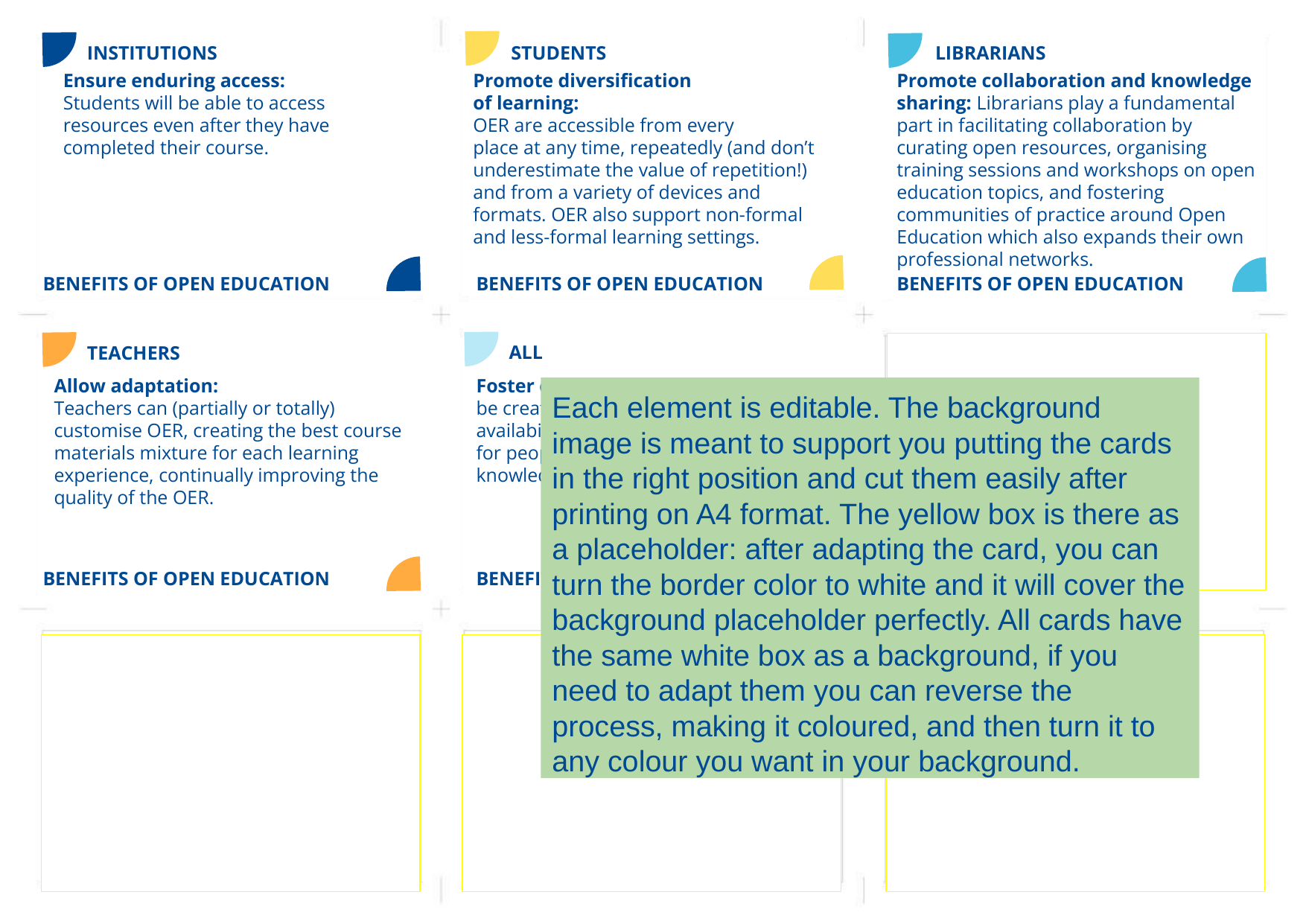

INSTITUTIONS

STUDENTS
LIBRARIANS
Ensure enduring access:
Students will be able to access resources even after they have completed their course.
Promote diversification
of learning:
OER are accessible from every
place at any time, repeatedly (and don’t underestimate the value of repetition!) and from a variety of devices and formats. OER also support non-formal and less-formal learning settings.
Promote collaboration and knowledge sharing: Librarians play a fundamental part in facilitating collaboration by curating open resources, organising training sessions and workshops on open education topics, and fostering communities of practice around Open Education which also expands their own professional networks.

BENEFITS OF OPEN EDUCATION
BENEFITS OF OPEN EDUCATION
BENEFITS OF OPEN EDUCATION

ALL
TEACHERS

Allow adaptation:
Teachers can (partially or totally) customise OER, creating the best course materials mixture for each learning experience, continually improving the quality of the OER.
Foster citizen science: Knowledge can be created by everyone, and the availability of materials makes it easier for people to continue gaining knowledge.
Each element is editable. The background image is meant to support you putting the cards in the right position and cut them easily after printing on A4 format. The yellow box is there as a placeholder: after adapting the card, you can turn the border color to white and it will cover the background placeholder perfectly. All cards have the same white box as a background, if you need to adapt them you can reverse the process, making it coloured, and then turn it to any colour you want in your background.
BENEFITS OF OPEN EDUCATION
BENEFITS OF OPEN EDUCATION